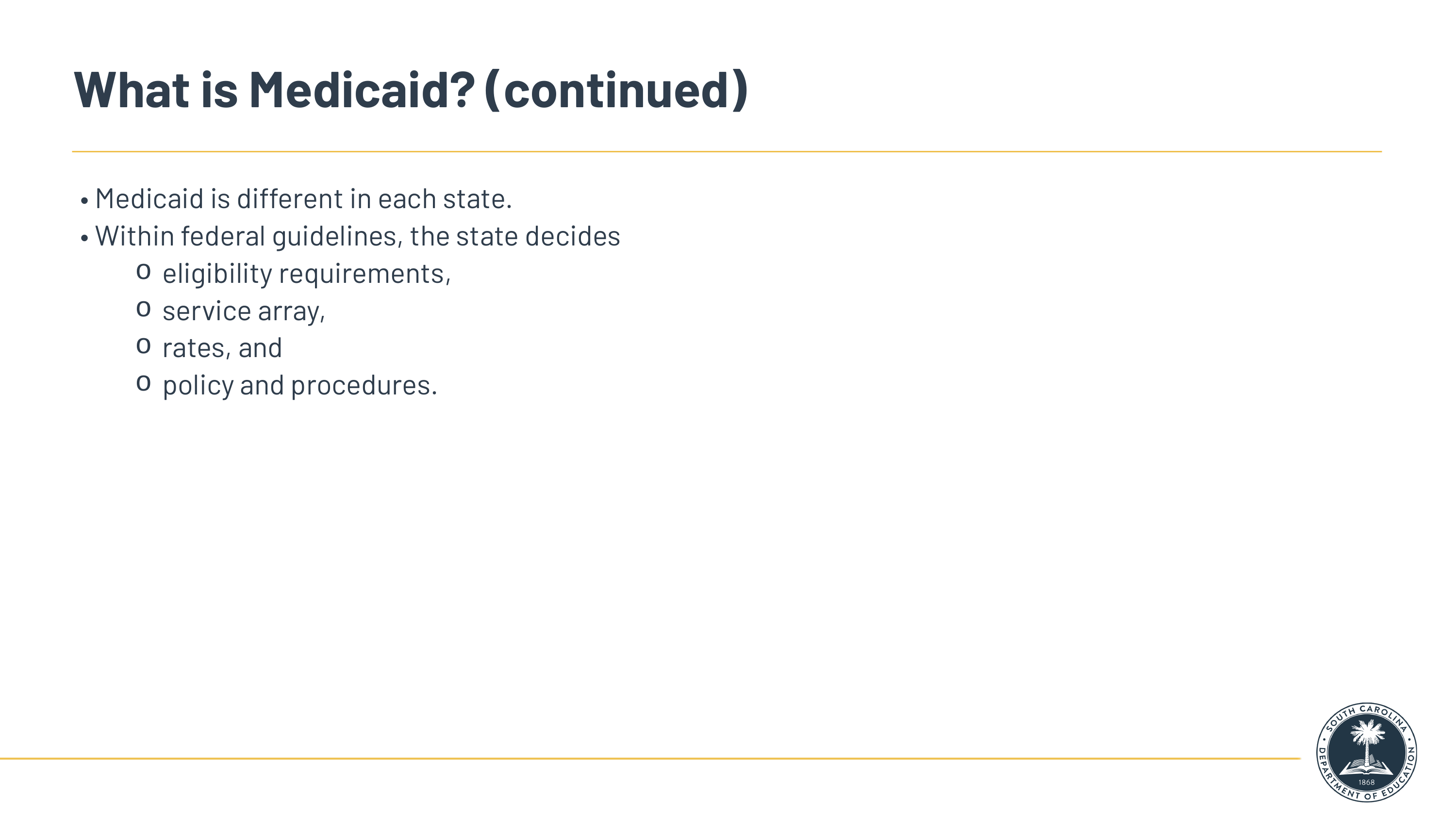

# What is Medicaid? (continued)
• Medicaid is different in each state.
• Within federal guidelines, the state decides
eligibility requirements,
service array,
rates, and
policy and procedures.